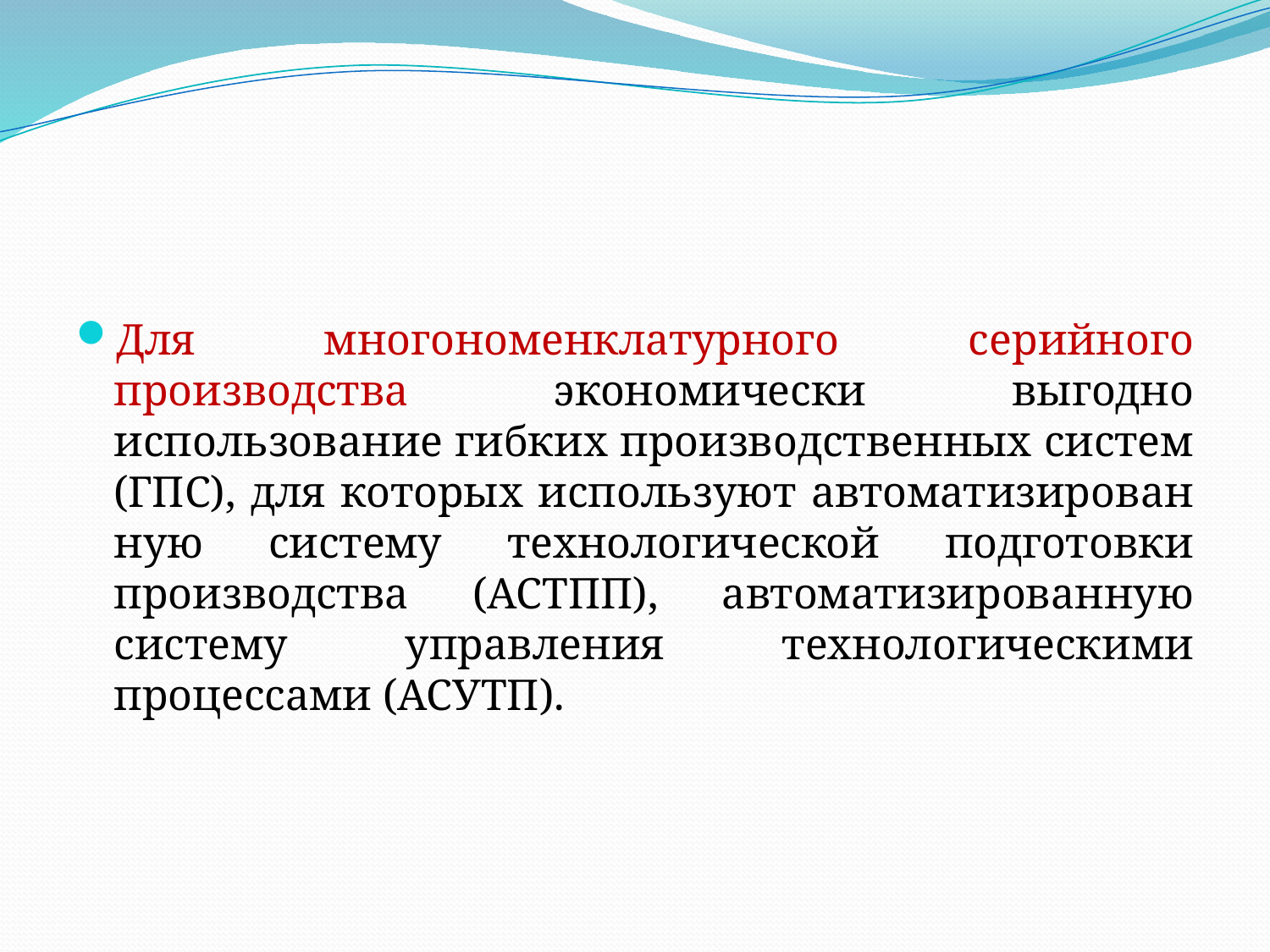

Для многономенкла­турного серийного производства экономически выгодно использование гибких производственных систем (ГПС), для которых используют автоматизирован­ную систему технологической подготовки производства (АСТПП), автомати­зированную систему управления технологическими процессами (АСУТП).